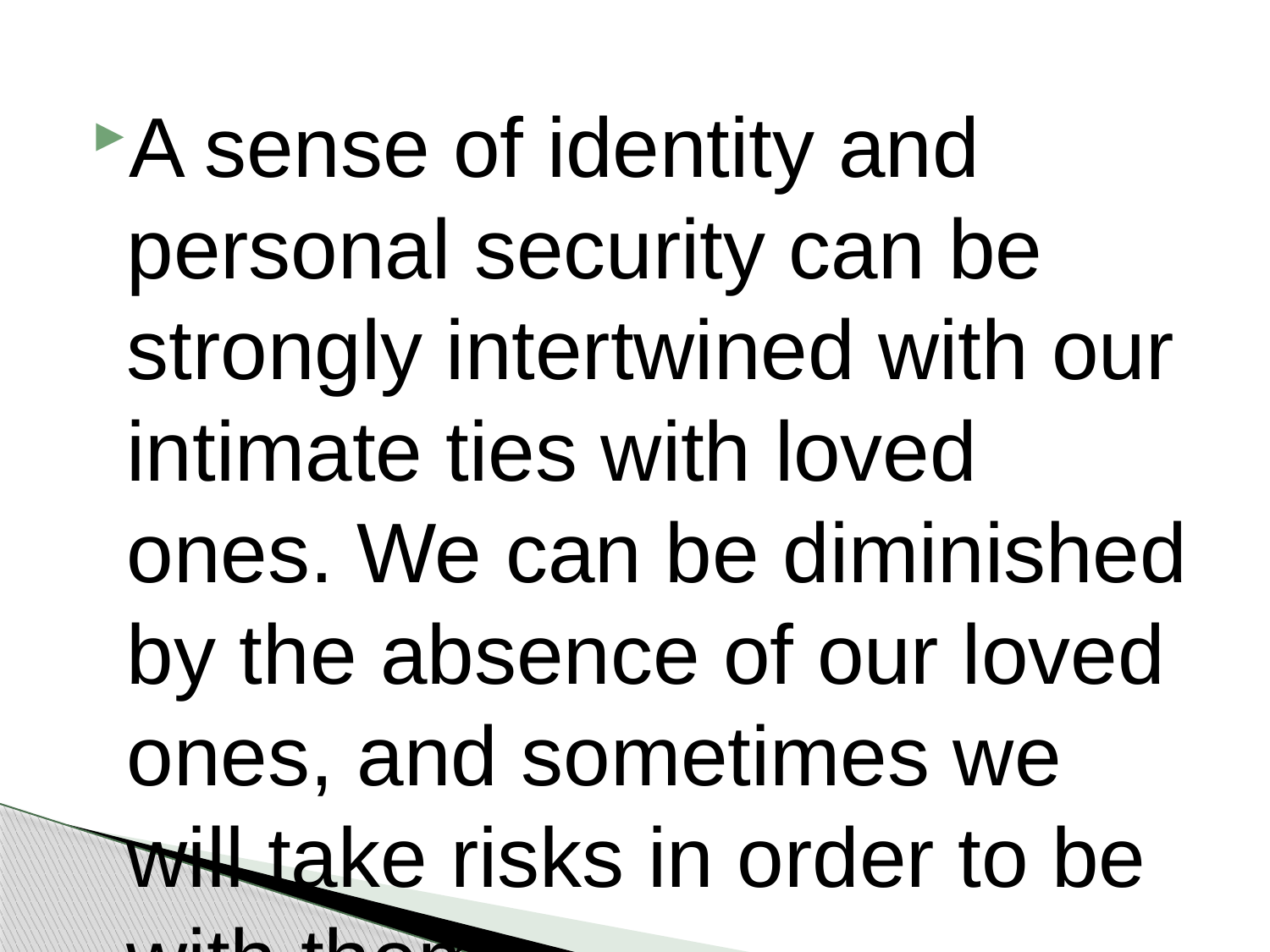

#
A sense of identity and personal security can be strongly intertwined with our intimate ties with loved ones. We can be diminished by the absence of our loved ones, and sometimes we will take risks in order to be with them.